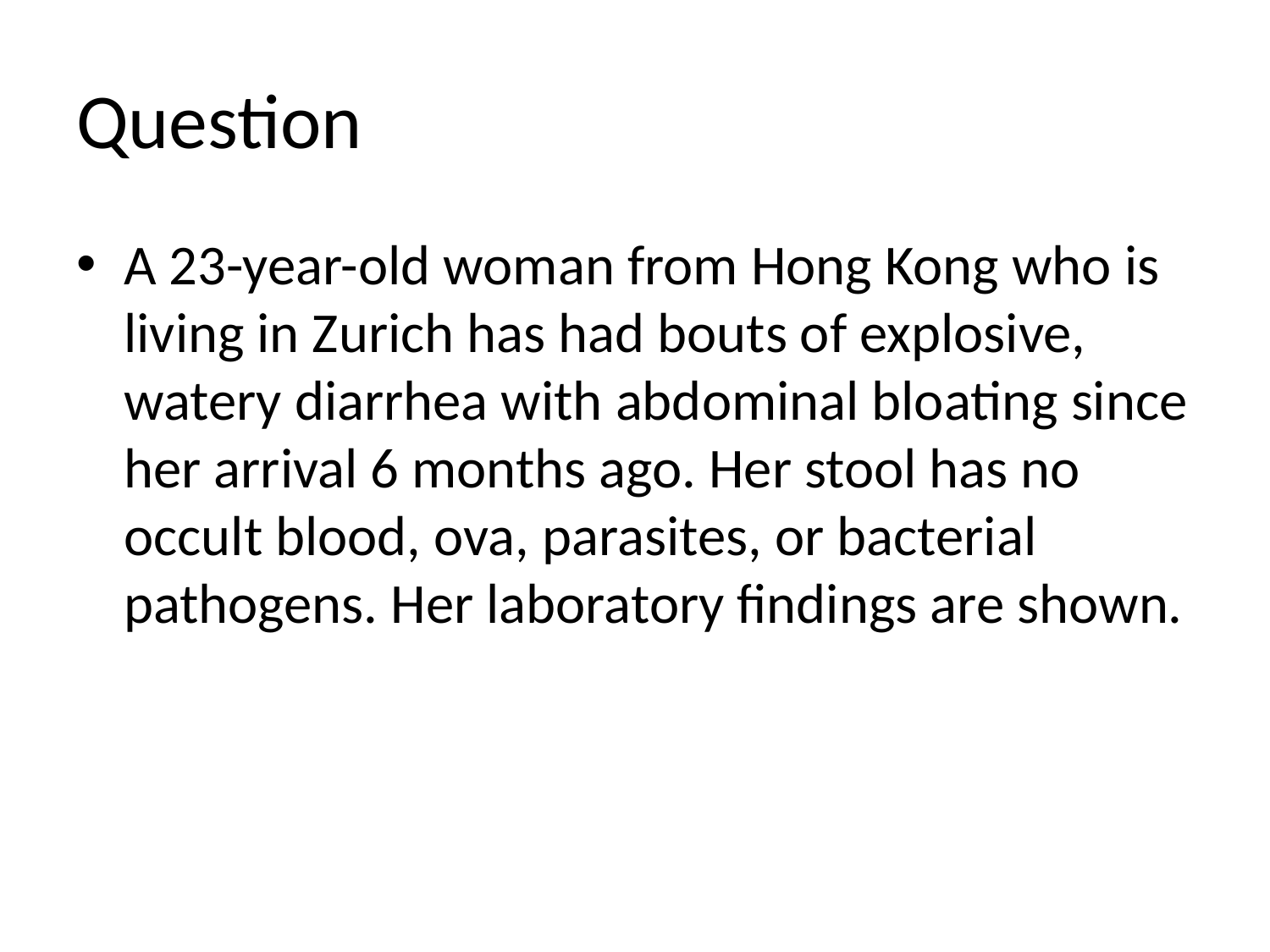

# Question
A 23-year-old woman from Hong Kong who is living in Zurich has had bouts of explosive, watery diarrhea with abdominal bloating since her arrival 6 months ago. Her stool has no occult blood, ova, parasites, or bacterial pathogens. Her laboratory findings are shown.